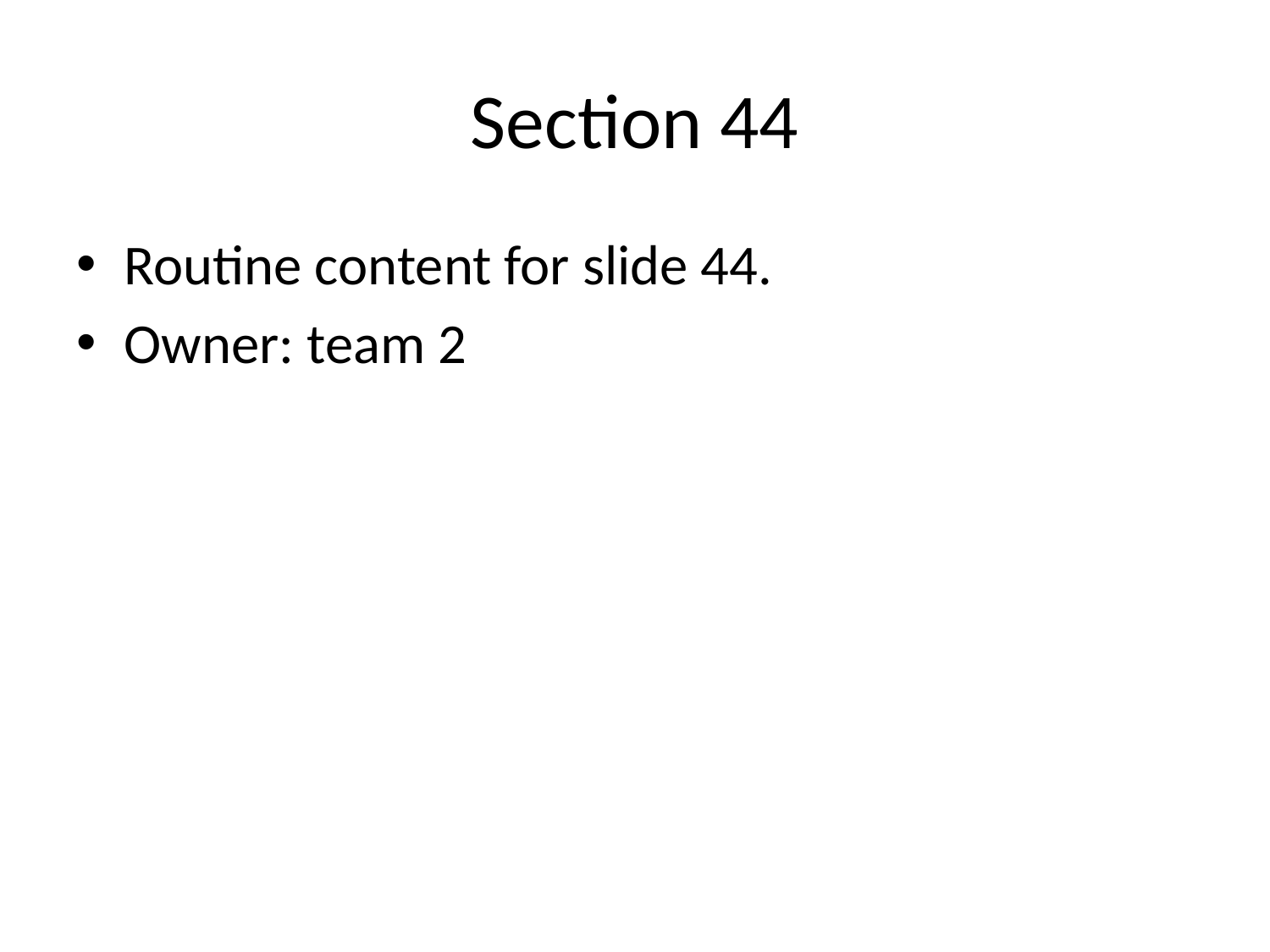

# Section 44
Routine content for slide 44.
Owner: team 2